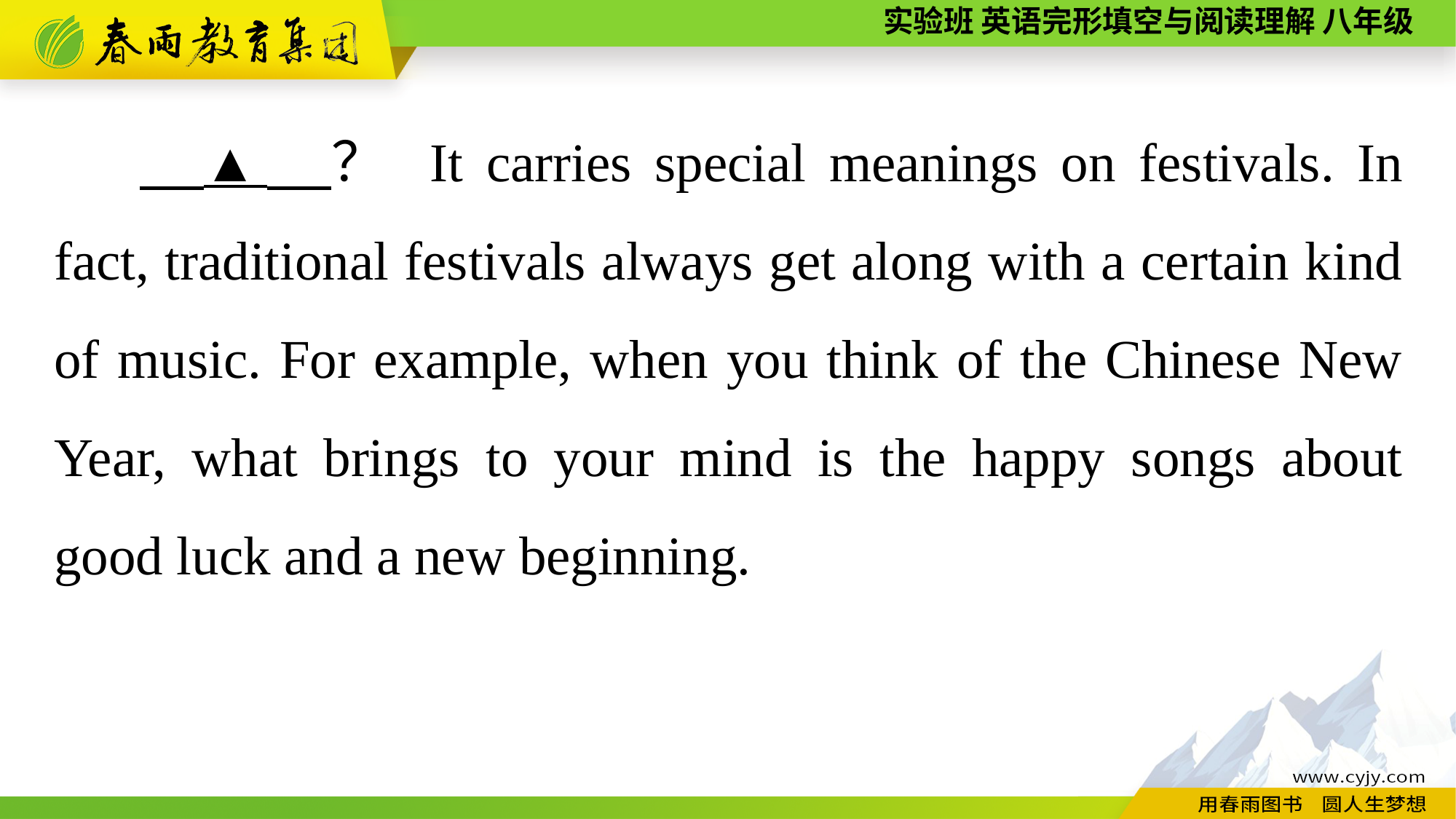

▲　？ It carries special meanings on festivals. In fact, traditional festivals always get along with a certain kind of music. For example, when you think of the Chinese New Year, what brings to your mind is the happy songs about good luck and a new beginning.